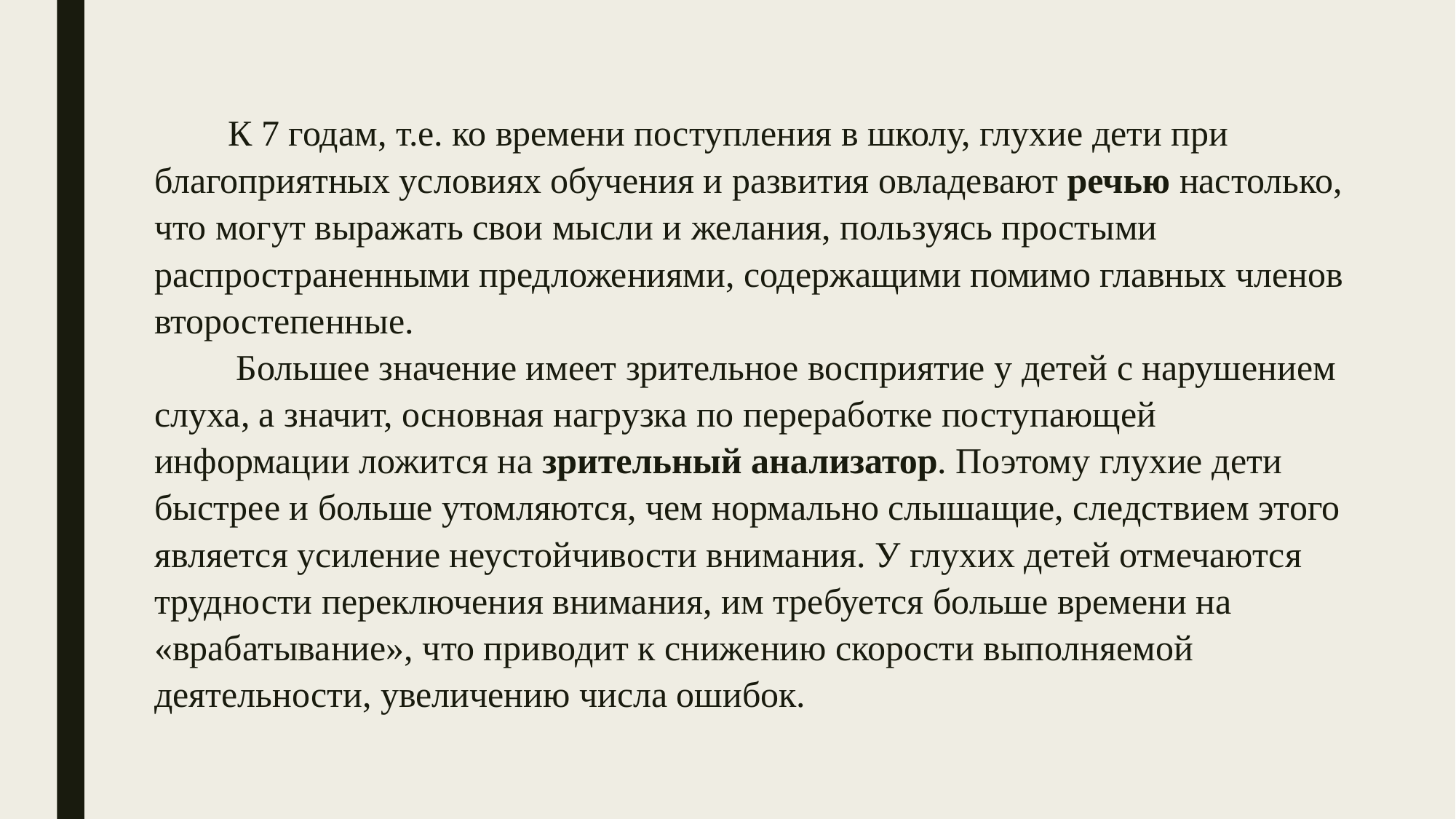

# К 7 годам, т.е. ко времени поступления в школу, глухие дети при благоприятных условиях обучения и развития овладевают речью настолько, что могут выражать свои мысли и желания, пользуясь простыми распространенными предложениями, содержащими помимо главных членов второстепенные. Большее значение имеет зрительное восприятие у детей с нарушением слуха, а значит, основная нагрузка по переработке поступающей информации ложится на зрительный анализатор. Поэтому глухие дети быстрее и больше утомляются, чем нормально слышащие, следствием этого является усиление неустойчивости внимания. У глухих детей отмечаются трудности переключения внимания, им требуется больше времени на «врабатывание», что приводит к снижению скорости выполняемой деятельности, увеличению числа ошибок.